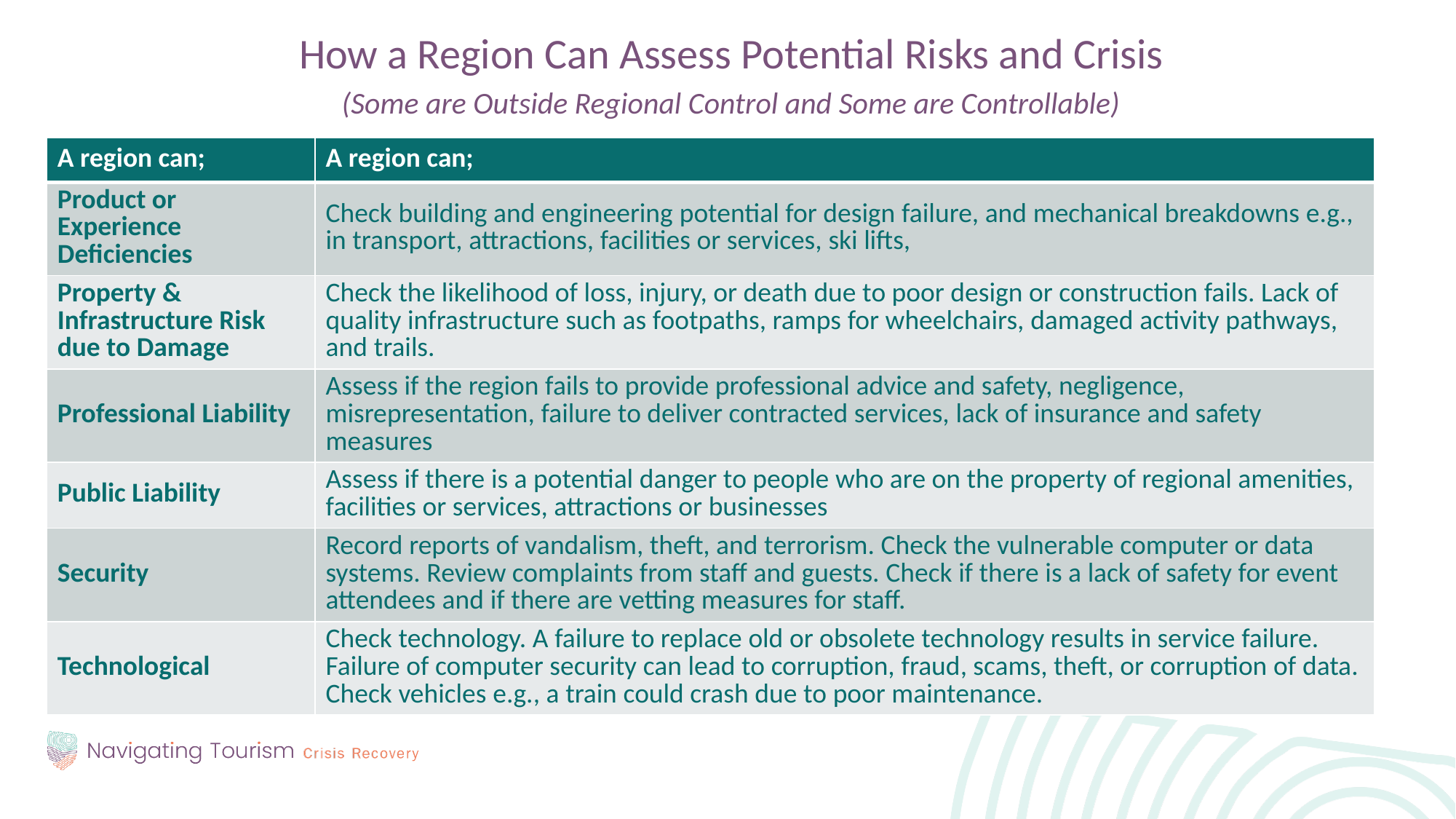

How a Region Can Assess Potential Risks and Crisis
(Some are Outside Regional Control and Some are Controllable)
| A region can; | A region can; |
| --- | --- |
| Product or Experience Deficiencies | Check building and engineering potential for design failure, and mechanical breakdowns e.g., in transport, attractions, facilities or services, ski lifts, |
| Property & Infrastructure Risk due to Damage | Check the likelihood of loss, injury, or death due to poor design or construction fails. Lack of quality infrastructure such as footpaths, ramps for wheelchairs, damaged activity pathways, and trails. |
| Professional Liability | Assess if the region fails to provide professional advice and safety, negligence, misrepresentation, failure to deliver contracted services, lack of insurance and safety measures |
| Public Liability | Assess if there is a potential danger to people who are on the property of regional amenities, facilities or services, attractions or businesses |
| Security | Record reports of vandalism, theft, and terrorism. Check the vulnerable computer or data systems. Review complaints from staff and guests. Check if there is a lack of safety for event attendees and if there are vetting measures for staff. |
| Technological | Check technology. A failure to replace old or obsolete technology results in service failure. Failure of computer security can lead to corruption, fraud, scams, theft, or corruption of data. Check vehicles e.g., a train could crash due to poor maintenance. |